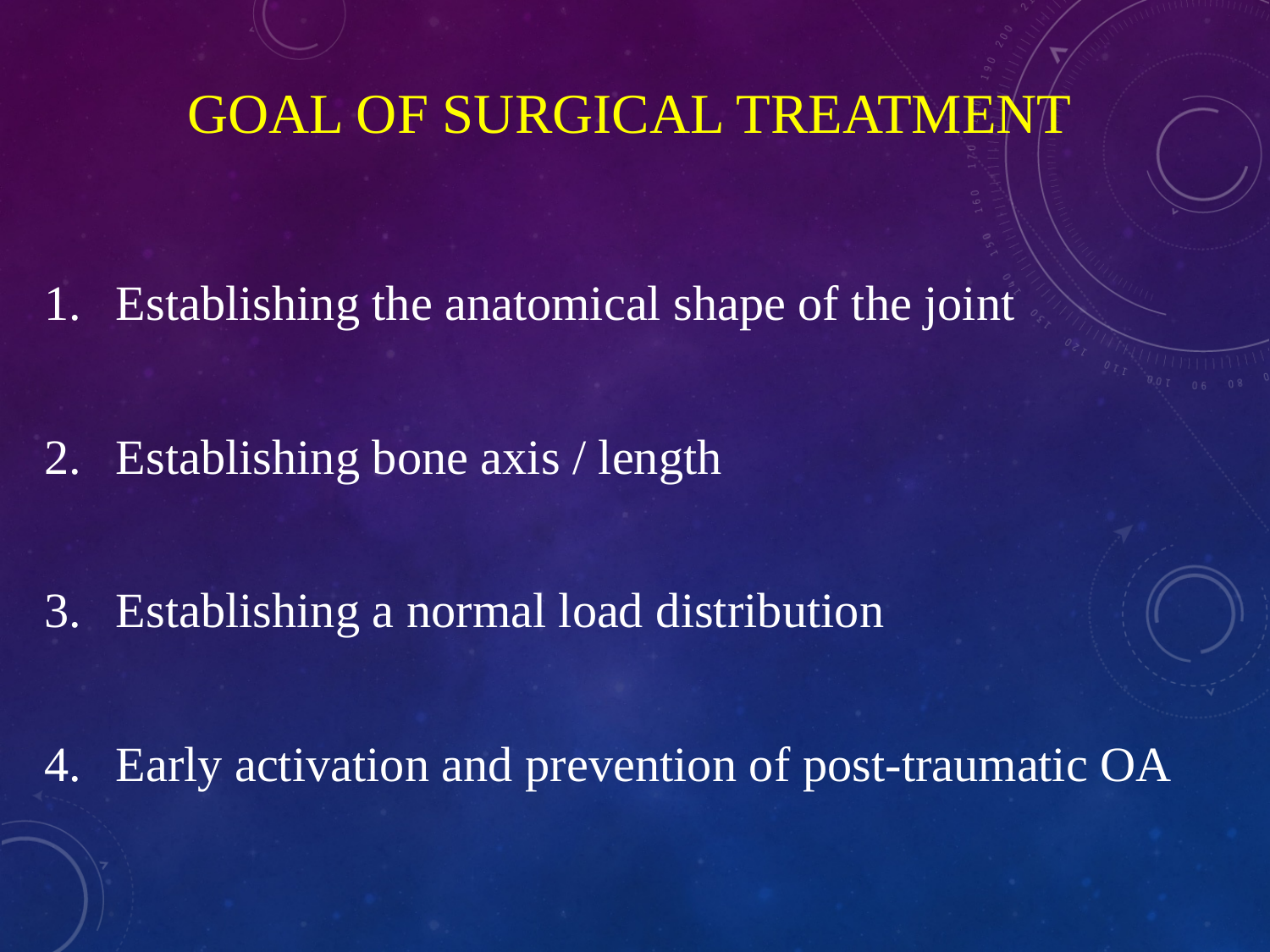

# GOAL OF SURGICAL TREATMENT
Establishing the anatomical shape of the joint

Establishing bone axis / length

Establishing a normal load distribution

Early activation and prevention of post-traumatic OA